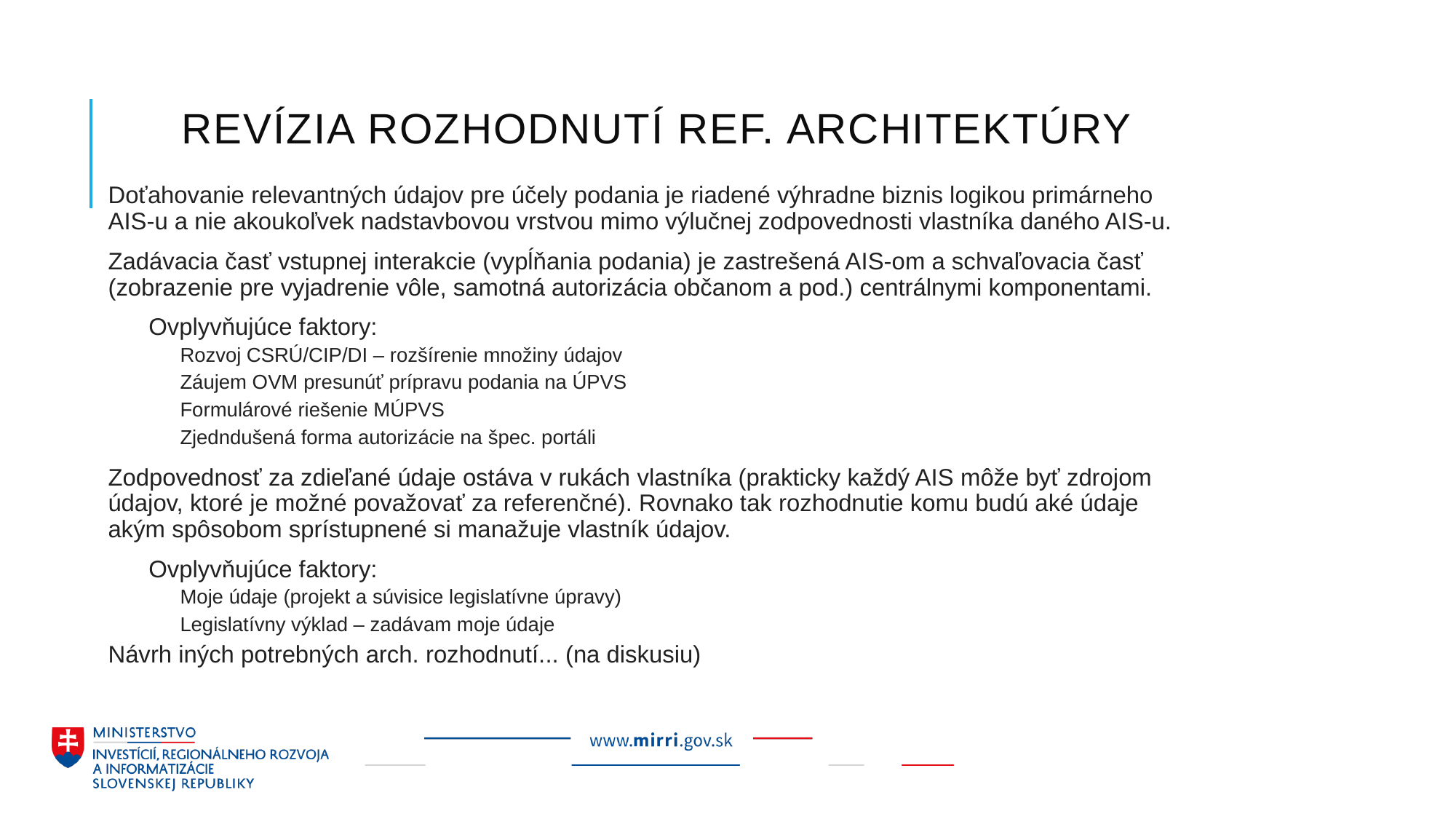

# Revízia rozhodnutí ref. architektúry
Doťahovanie relevantných údajov pre účely podania je riadené výhradne biznis logikou primárneho AIS-u a nie akoukoľvek nadstavbovou vrstvou mimo výlučnej zodpovednosti vlastníka daného AIS-u.
Zadávacia časť vstupnej interakcie (vypĺňania podania) je zastrešená AIS-om a schvaľovacia časť (zobrazenie pre vyjadrenie vôle, samotná autorizácia občanom a pod.) centrálnymi komponentami.
Ovplyvňujúce faktory:
	Rozvoj CSRÚ/CIP/DI – rozšírenie množiny údajov
	Záujem OVM presunúť prípravu podania na ÚPVS
	Formulárové riešenie MÚPVS
	Zjedndušená forma autorizácie na špec. portáli
Zodpovednosť za zdieľané údaje ostáva v rukách vlastníka (prakticky každý AIS môže byť zdrojom údajov, ktoré je možné považovať za referenčné). Rovnako tak rozhodnutie komu budú aké údaje akým spôsobom sprístupnené si manažuje vlastník údajov.
Ovplyvňujúce faktory:
	Moje údaje (projekt a súvisice legislatívne úpravy)
	Legislatívny výklad – zadávam moje údaje
Návrh iných potrebných arch. rozhodnutí... (na diskusiu)